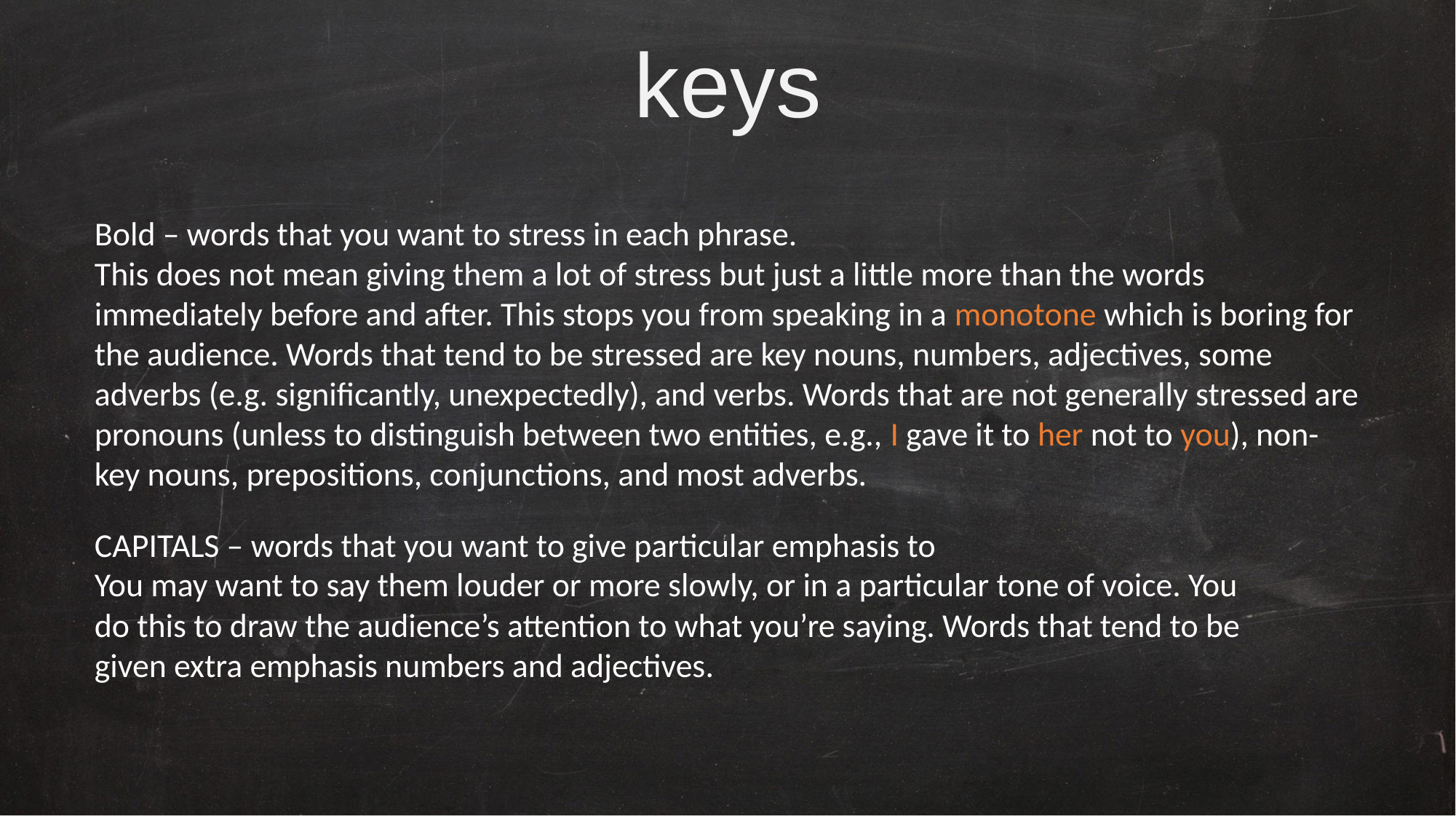

# keys
Bold – words that you want to stress in each phrase.
This does not mean giving them a lot of stress but just a little more than the words immediately before and after. This stops you from speaking in a monotone which is boring for the audience. Words that tend to be stressed are key nouns, numbers, adjectives, some adverbs (e.g. significantly, unexpectedly), and verbs. Words that are not generally stressed are pronouns (unless to distinguish between two entities, e.g., I gave it to her not to you), non-key nouns, prepositions, conjunctions, and most adverbs.
CAPITALS – words that you want to give particular emphasis to
You may want to say them louder or more slowly, or in a particular tone of voice. You do this to draw the audience’s attention to what you’re saying. Words that tend to be given extra emphasis numbers and adjectives.